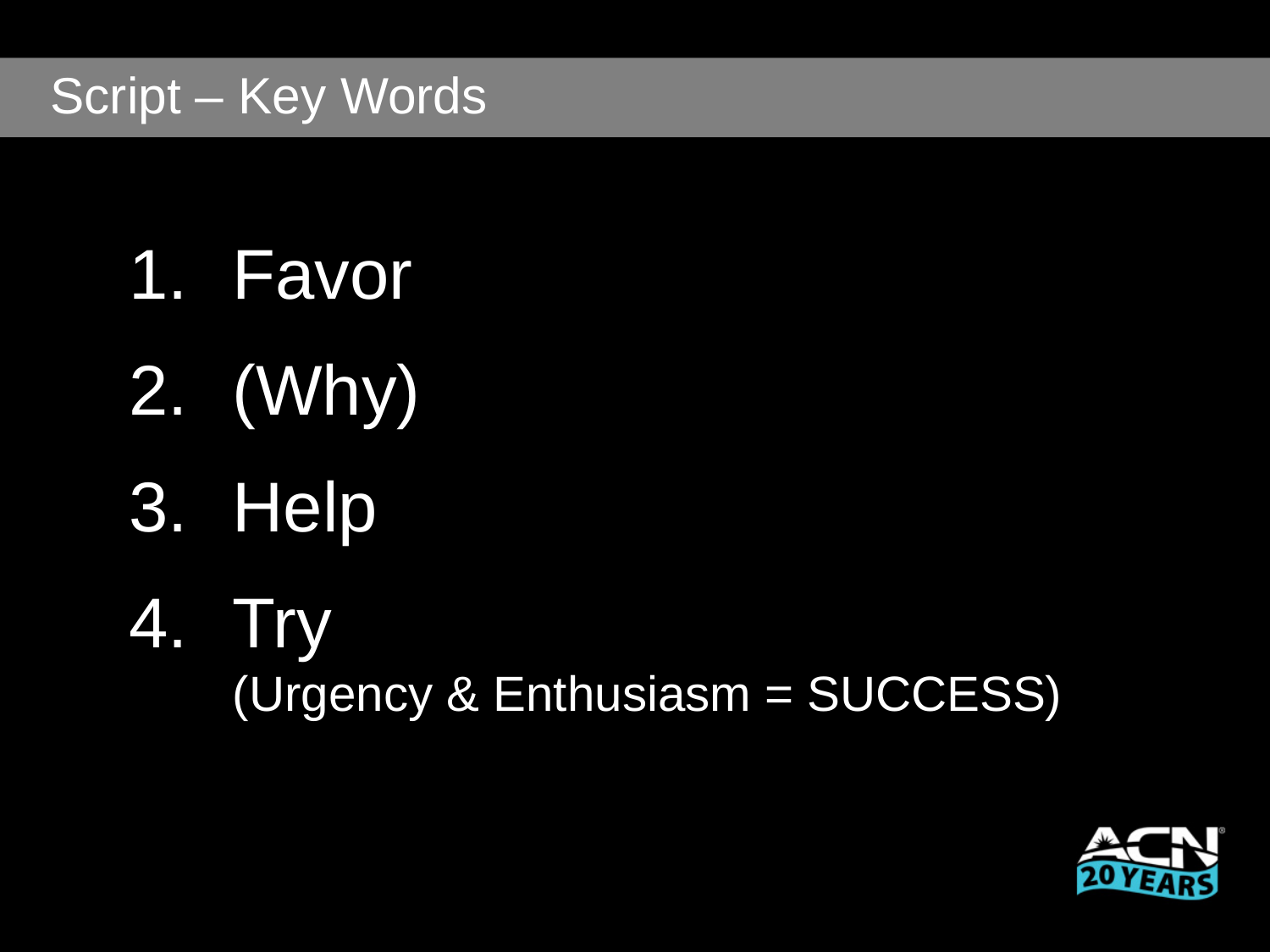

Script – Key Words

Favor
(Why)
Help
Try
(Urgency & Enthusiasm = SUCCESS)